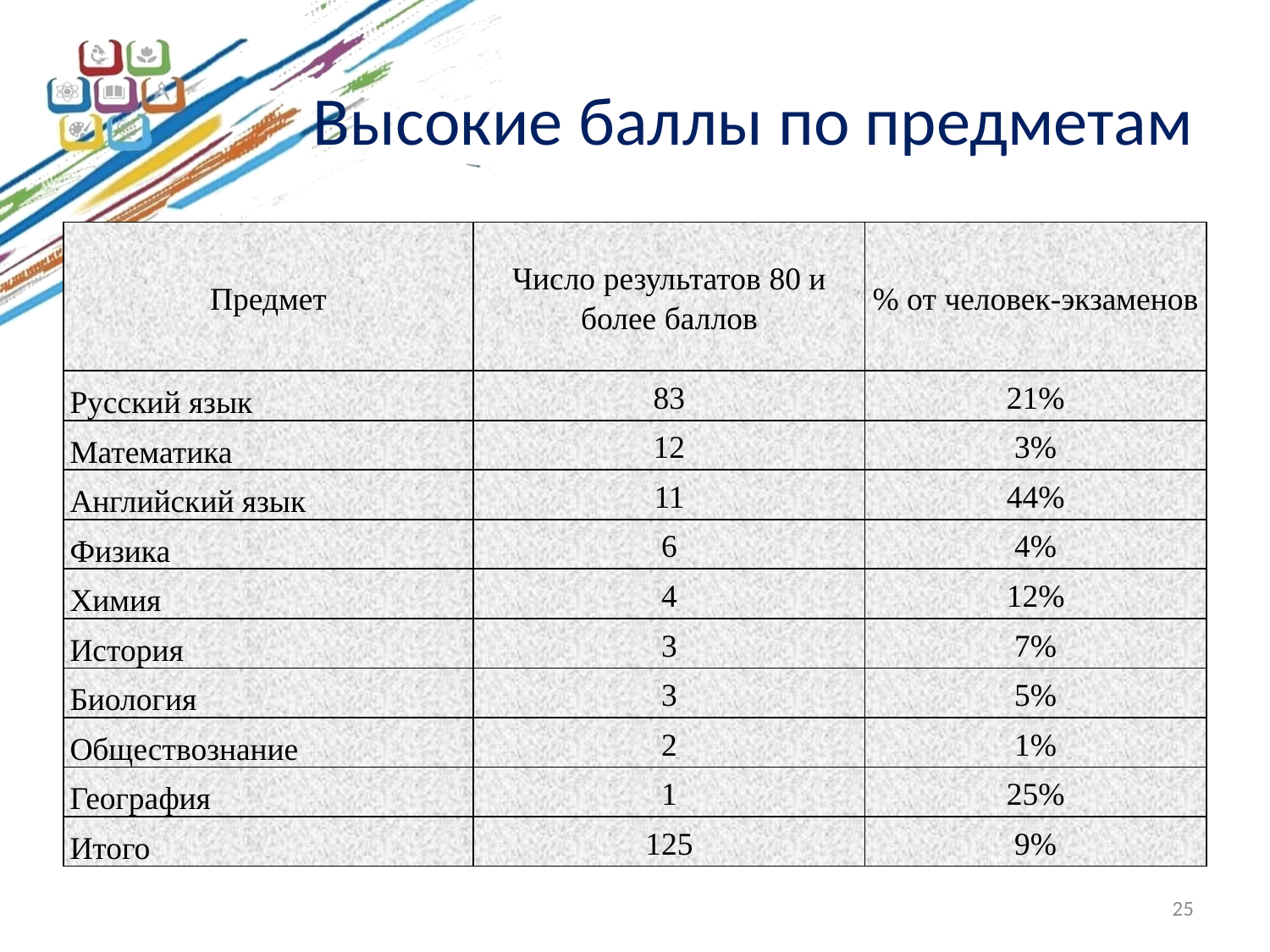

# Высокие баллы по предметам
| Предмет | Число результатов 80 и более баллов | % от человек-экзаменов |
| --- | --- | --- |
| Русский язык | 83 | 21% |
| Математика | 12 | 3% |
| Английский язык | 11 | 44% |
| Физика | 6 | 4% |
| Химия | 4 | 12% |
| История | 3 | 7% |
| Биология | 3 | 5% |
| Обществознание | 2 | 1% |
| География | 1 | 25% |
| Итого | 125 | 9% |

25